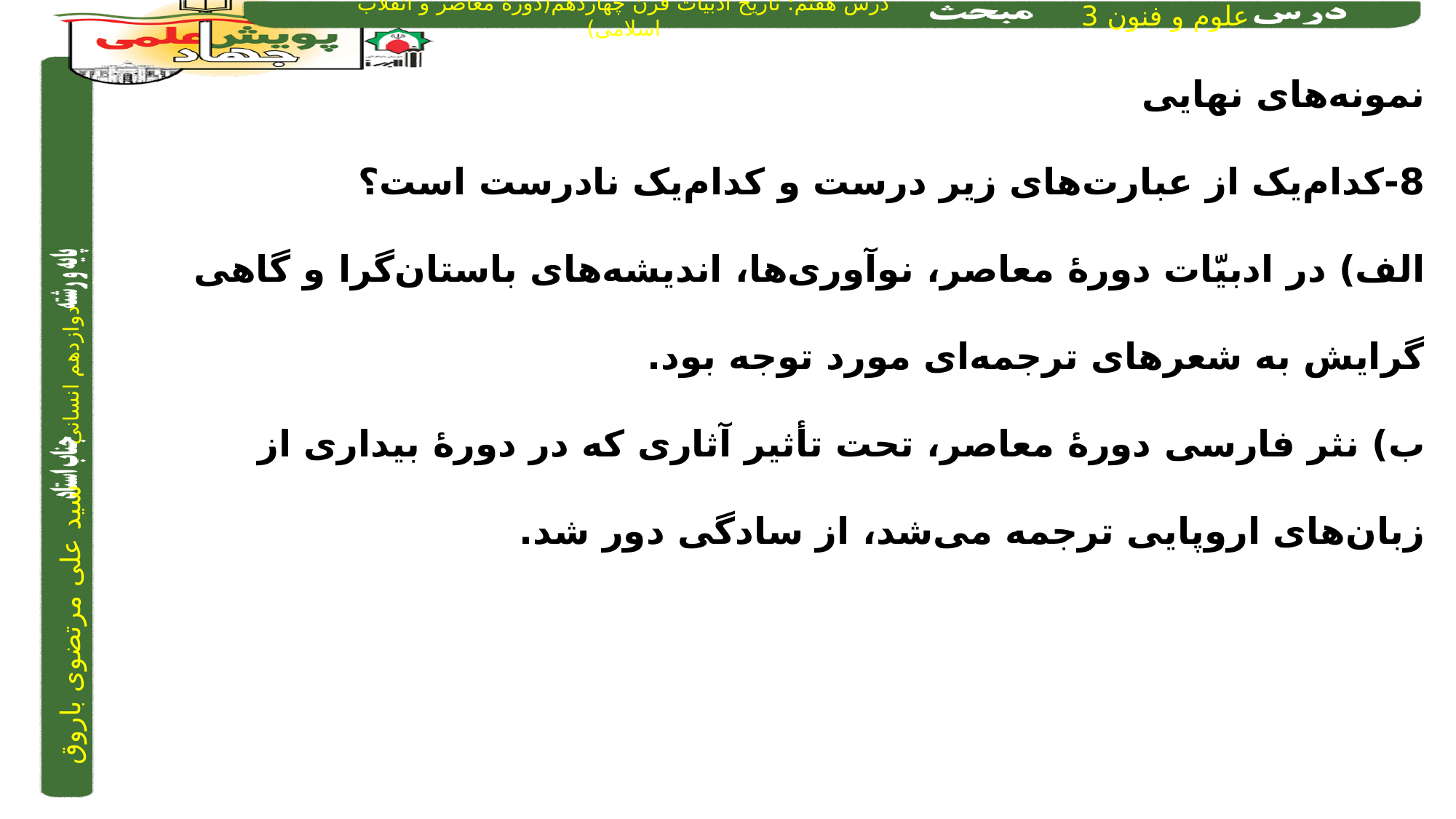

نمونه‌های نهایی
8-کدام‌یک از عبارت‌های زیر درست و کدام‌یک نادرست است؟
الف) در ادبیّات دورۀ معاصر، نوآوری‌ها، اندیشه‌های باستان‌گرا و گاهی گرایش به شعرهای ترجمه‌ای مورد توجه بود.
ب) نثر فارسی دورۀ معاصر، تحت تأثیر آثاری که در دورۀ بیداری از زبان‌های اروپایی ترجمه می‌شد، از سادگی دور شد.